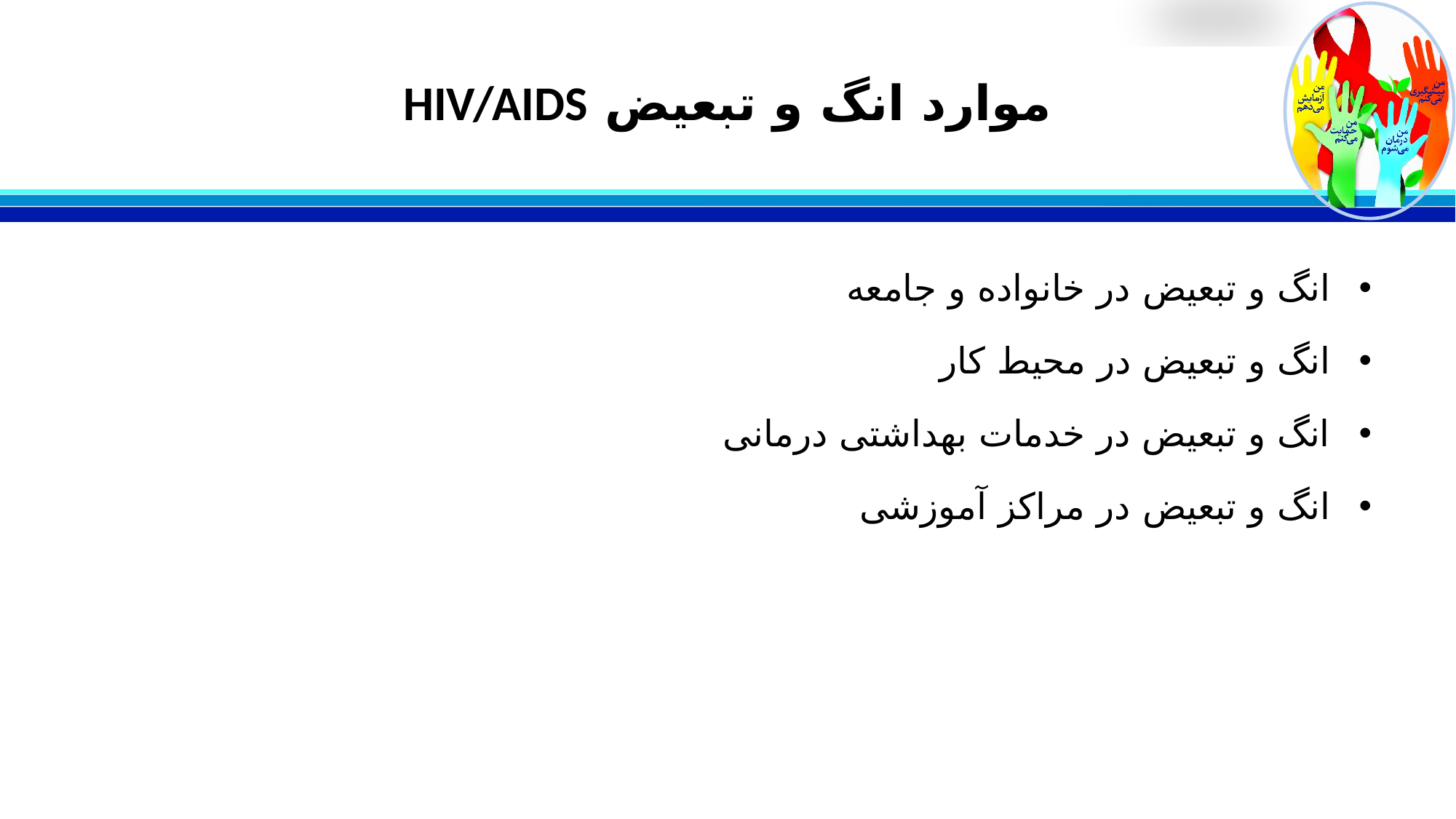

# موارد انگ و تبعيض HIV/AIDS
انگ و تبعیض در خانواده و جامعه
انگ و تبعیض در محیط کار
انگ و تبعیض در خدمات بهداشتی درمانی
انگ و تبعیض در مراکز آموزشی